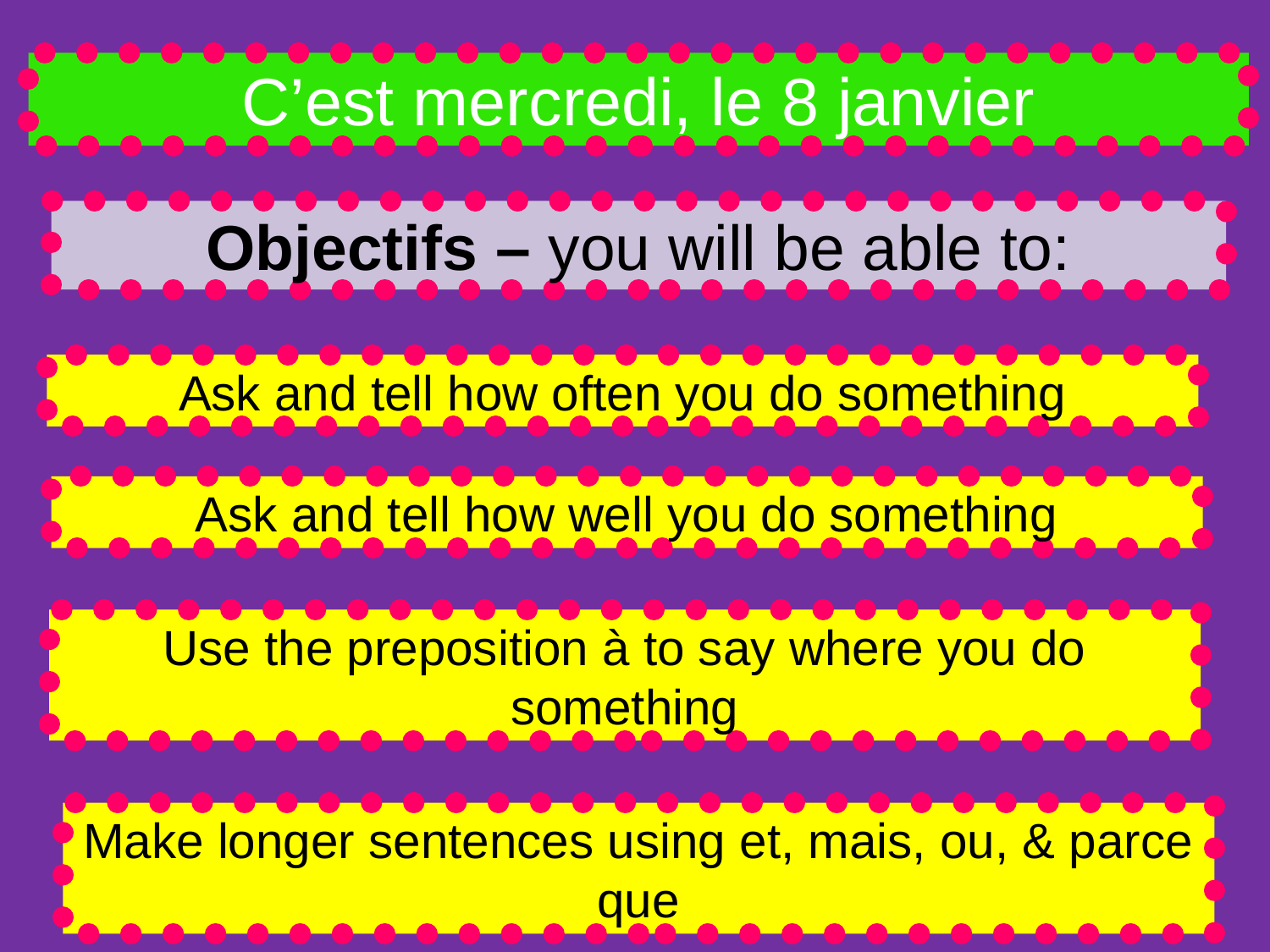

C’est mercredi, le 8 janvier
Objectifs – you will be able to:
Ask and tell how often you do something
Ask and tell how well you do something
Use the preposition à to say where you do something
Make longer sentences using et, mais, ou, & parce que